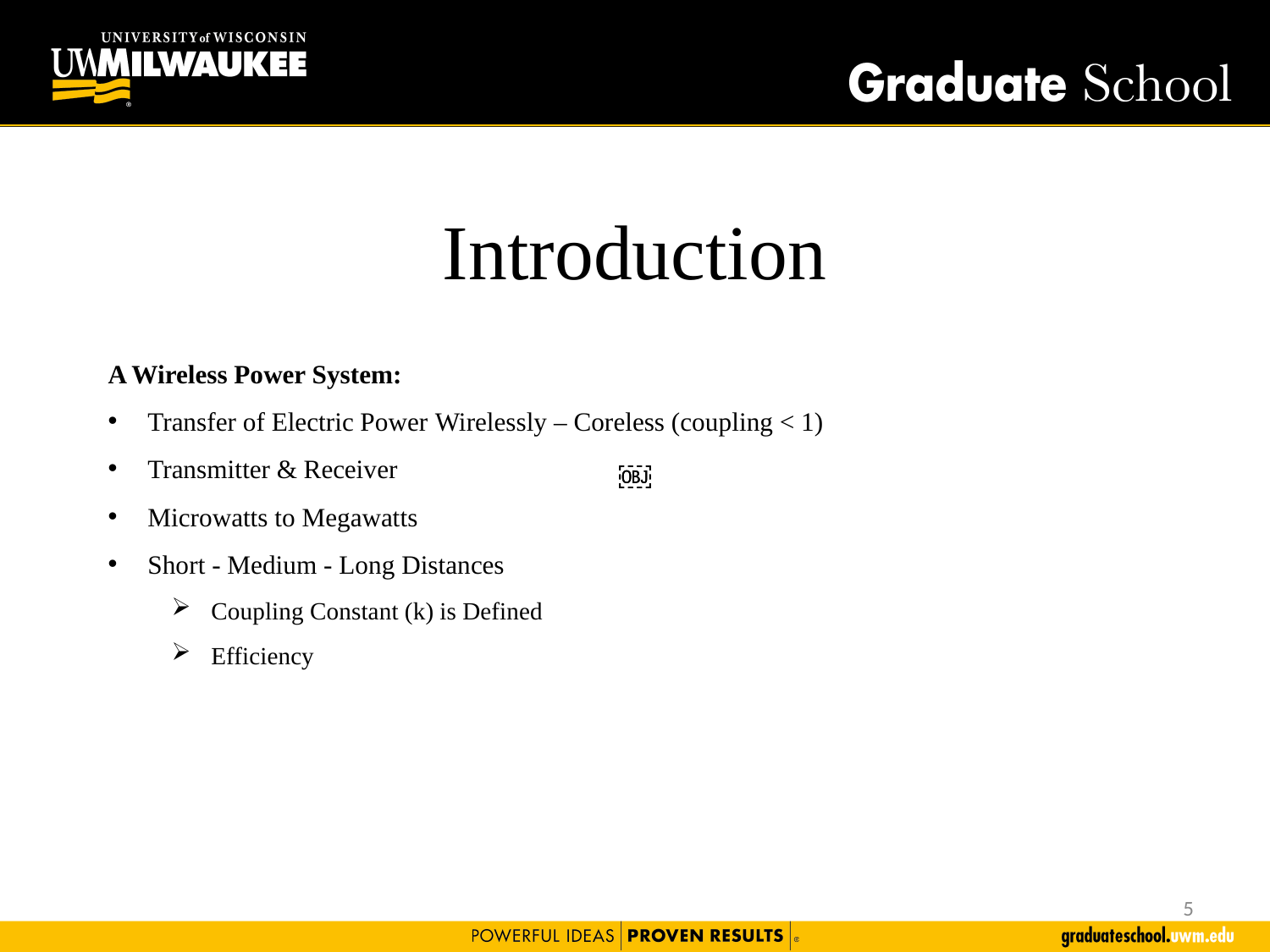

# Introduction
A Wireless Power System:
Transfer of Electric Power Wirelessly – Coreless (coupling < 1)
Transmitter & Receiver
Microwatts to Megawatts
Short - Medium - Long Distances
Coupling Constant (k) is Defined
Efficiency

￼
￼
5